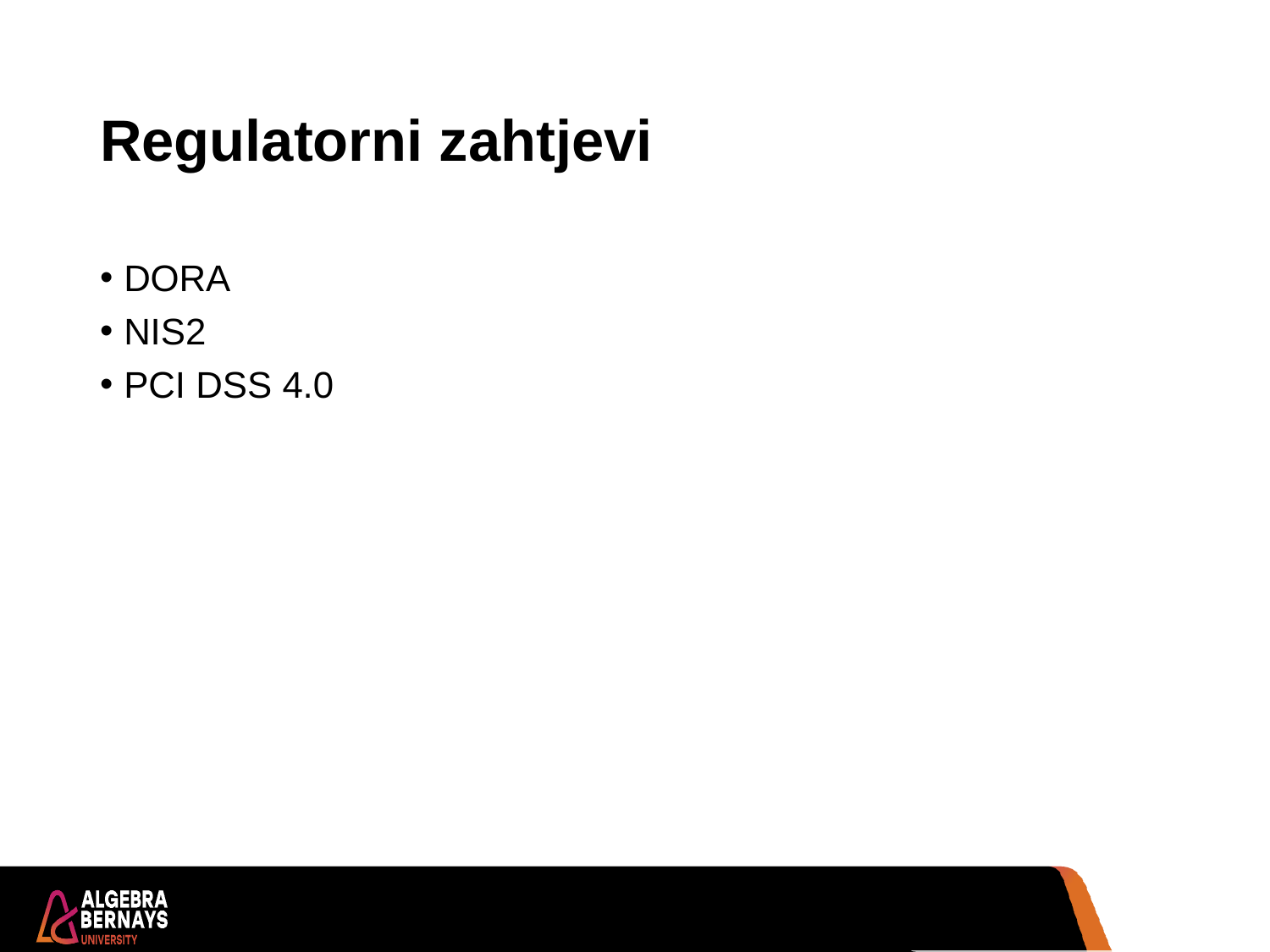

# Regulatorni zahtjevi
DORA
NIS2
PCI DSS 4.0